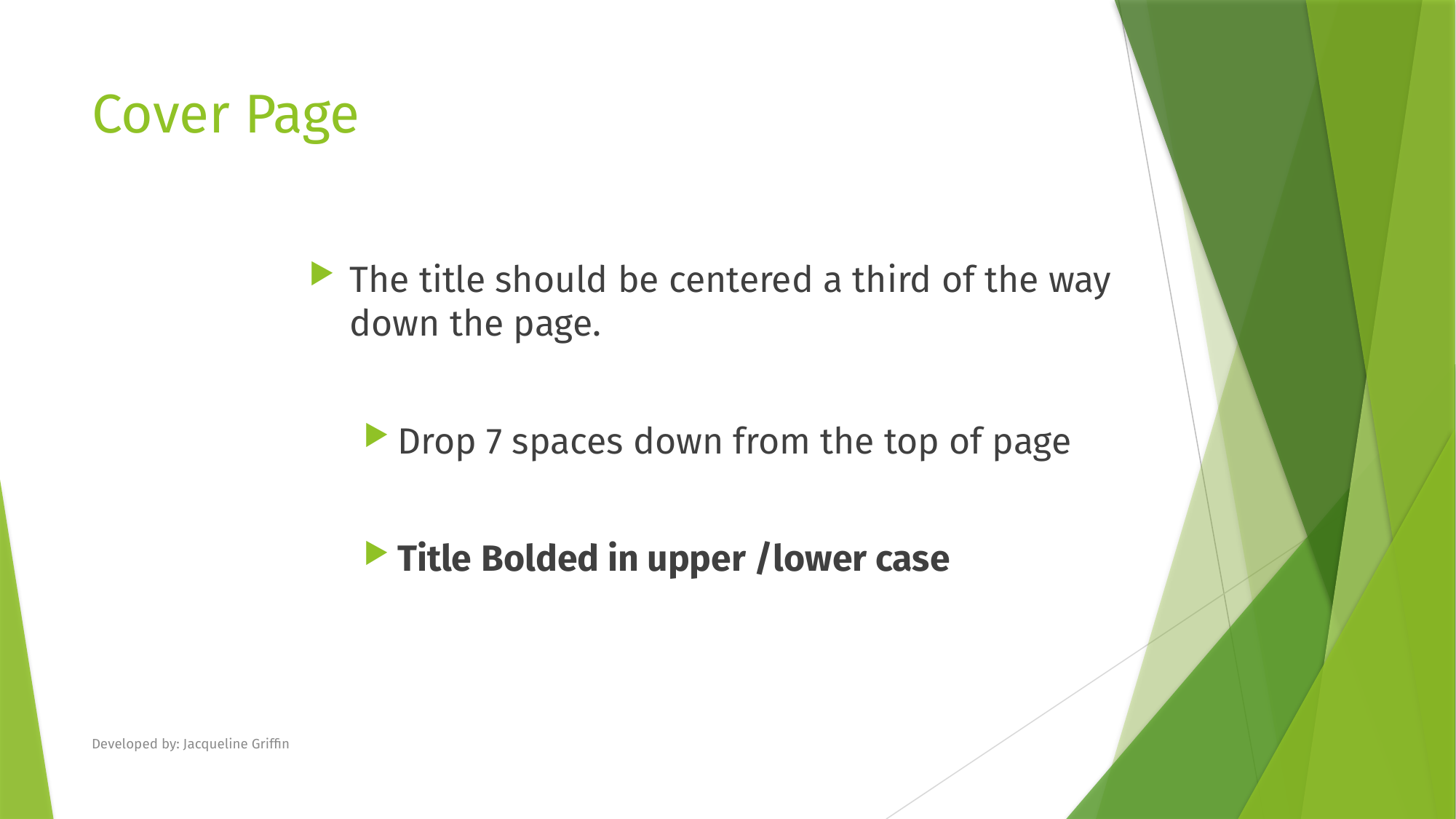

# Cover Page
The title should be centered a third of the way down the page.

Drop 7 spaces down from the top of page

Title Bolded in upper /lower case

Developed by: Jacqueline Griffin